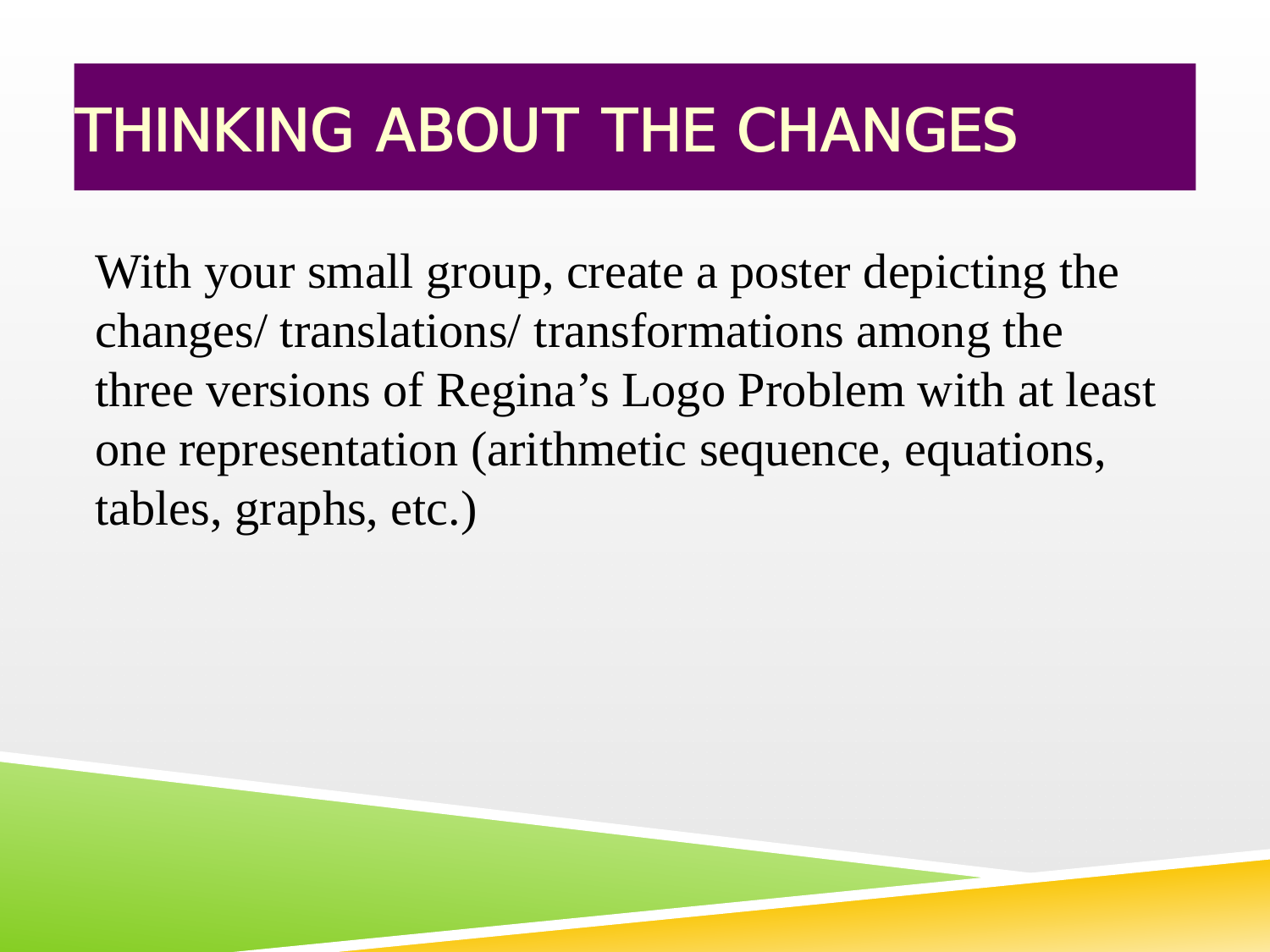

# Thinking about the changes
With your small group, create a poster depicting the changes/ translations/ transformations among the three versions of Regina’s Logo Problem with at least one representation (arithmetic sequence, equations, tables, graphs, etc.)